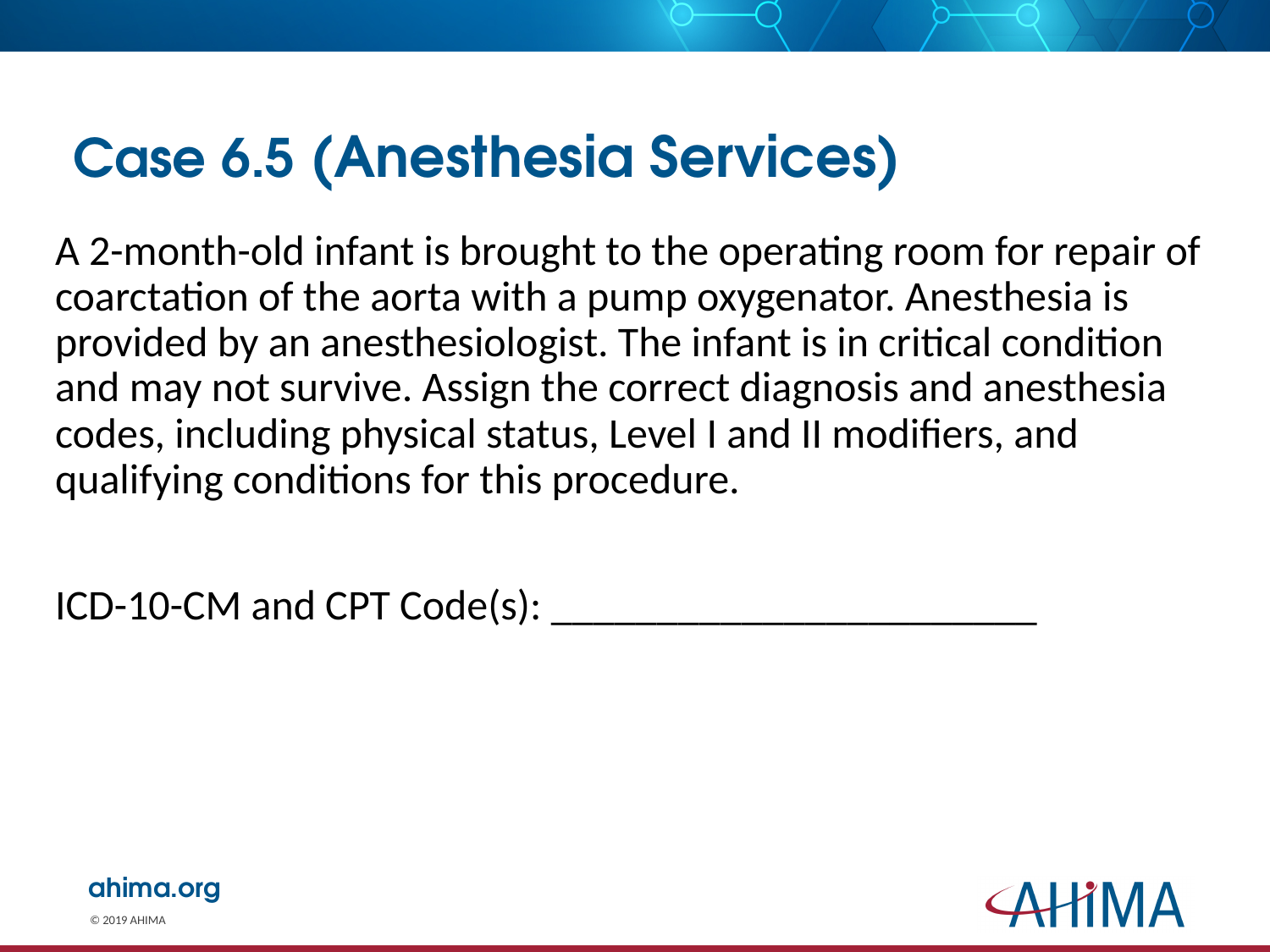

# Case 6.5 (Anesthesia Services)
A 2-month-old infant is brought to the operating room for repair of coarctation of the aorta with a pump oxygenator. Anesthesia is provided by an anesthesiologist. The infant is in critical condition and may not survive. Assign the correct diagnosis and anesthesia codes, including physical status, Level I and II modifiers, and qualifying conditions for this procedure.

ICD-10-CM and CPT Code(s): _______________________